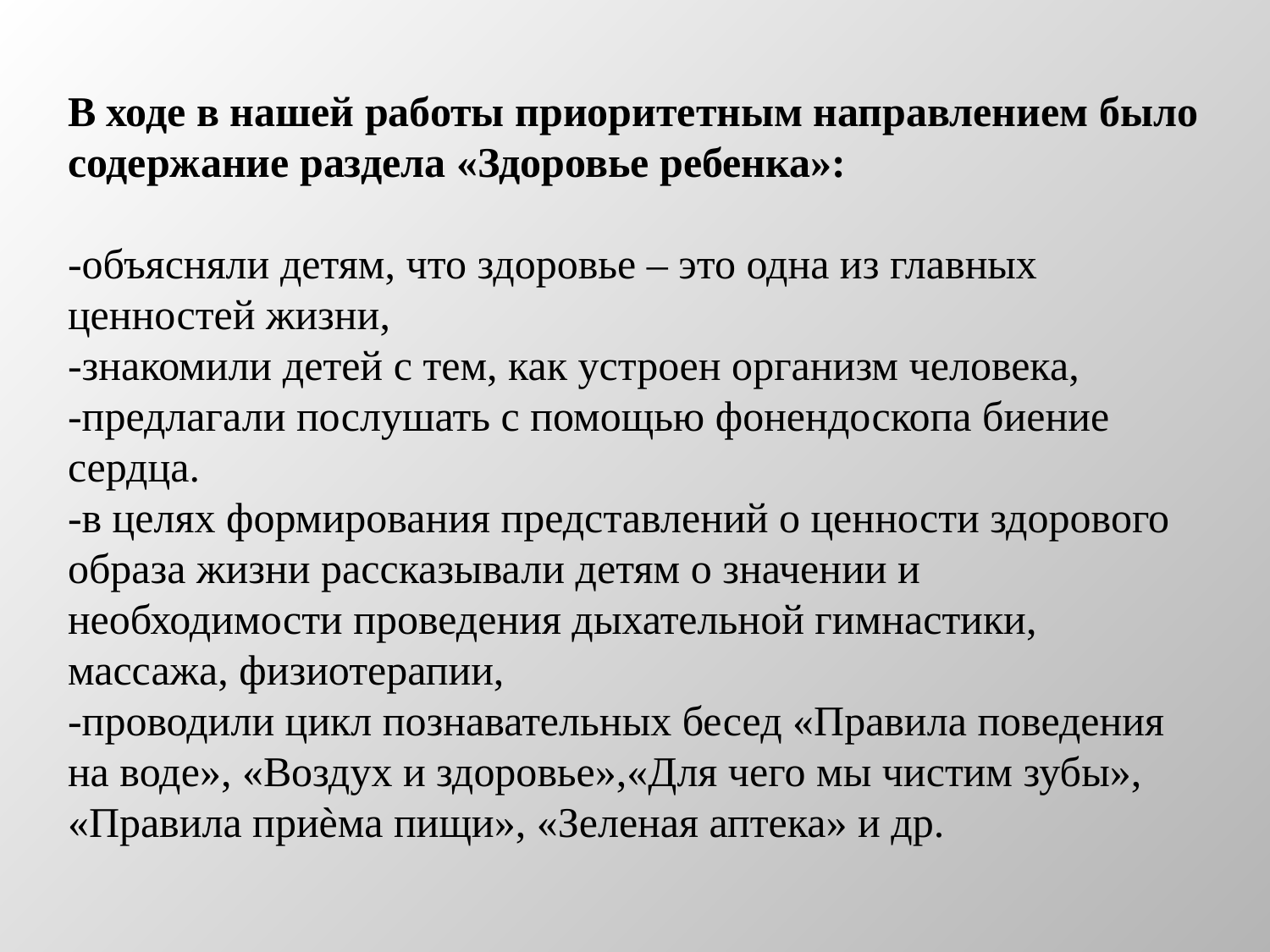

В ходе в нашей работы приоритетным направлением было содержание раздела «Здоровье ребенка»:

-объясняли детям, что здоровье – это одна из главных ценностей жизни,
-знакомили детей с тем, как устроен организм человека,
-предлагали послушать с помощью фонендоскопа биение сердца.
-в целях формирования представлений о ценности здорового образа жизни рассказывали детям о значении и необходимости проведения дыхательной гимнастики, массажа, физиотерапии,
-проводили цикл познавательных бесед «Правила поведения на воде», «Воздух и здоровье»,«Для чего мы чистим зубы», «Правила приѐма пищи», «Зеленая аптека» и др.